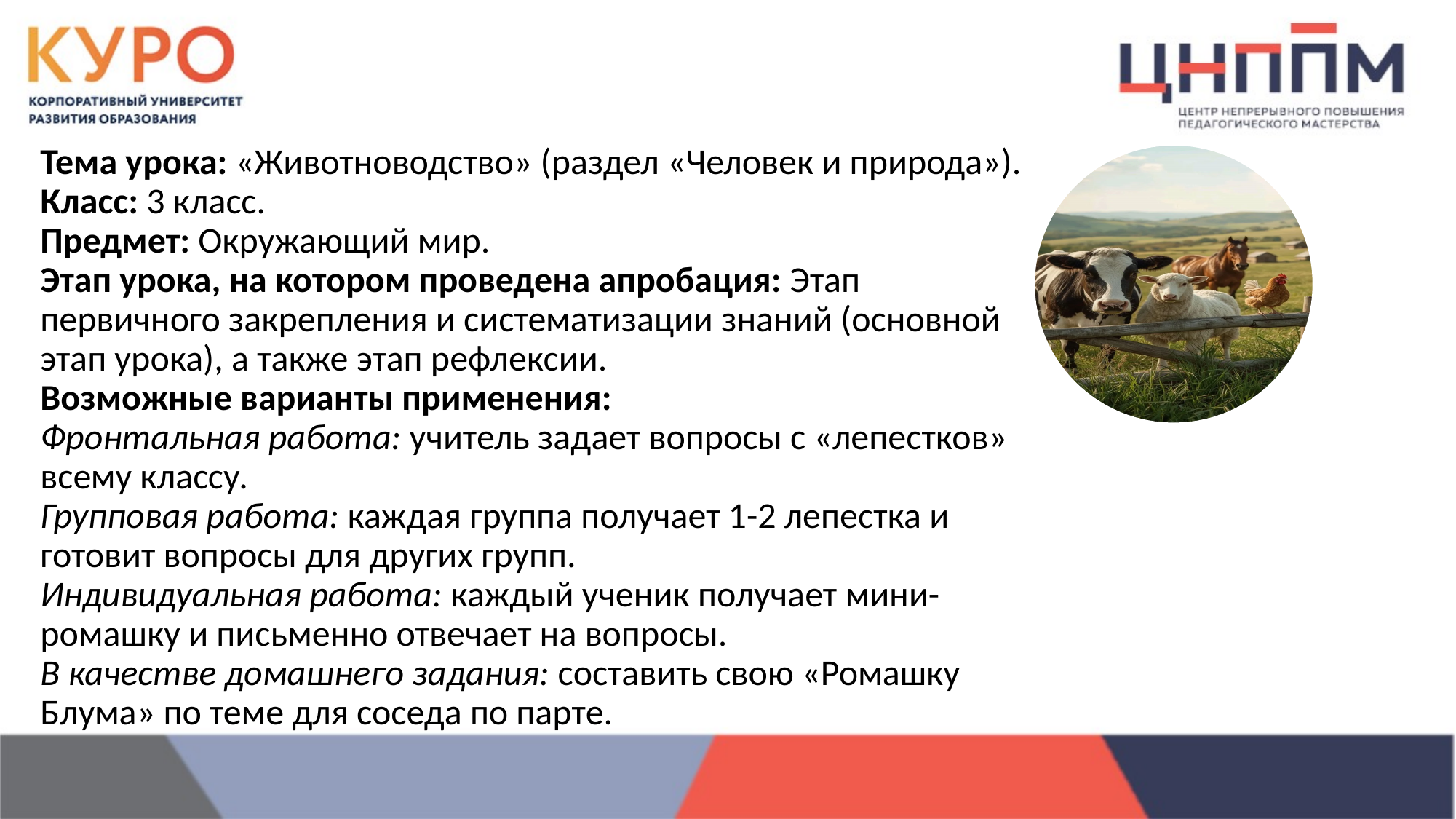

Тема урока: «Животноводство» (раздел «Человек и природа»).
Класс: 3 класс.
Предмет: Окружающий мир.
Этап урока, на котором проведена апробация: Этап первичного закрепления и систематизации знаний (основной этап урока), а также этап рефлексии.
Возможные варианты применения:
Фронтальная работа: учитель задает вопросы с «лепестков» всему классу.
Групповая работа: каждая группа получает 1-2 лепестка и готовит вопросы для других групп.
Индивидуальная работа: каждый ученик получает мини-ромашку и письменно отвечает на вопросы.
В качестве домашнего задания: составить свою «Ромашку Блума» по теме для соседа по парте.